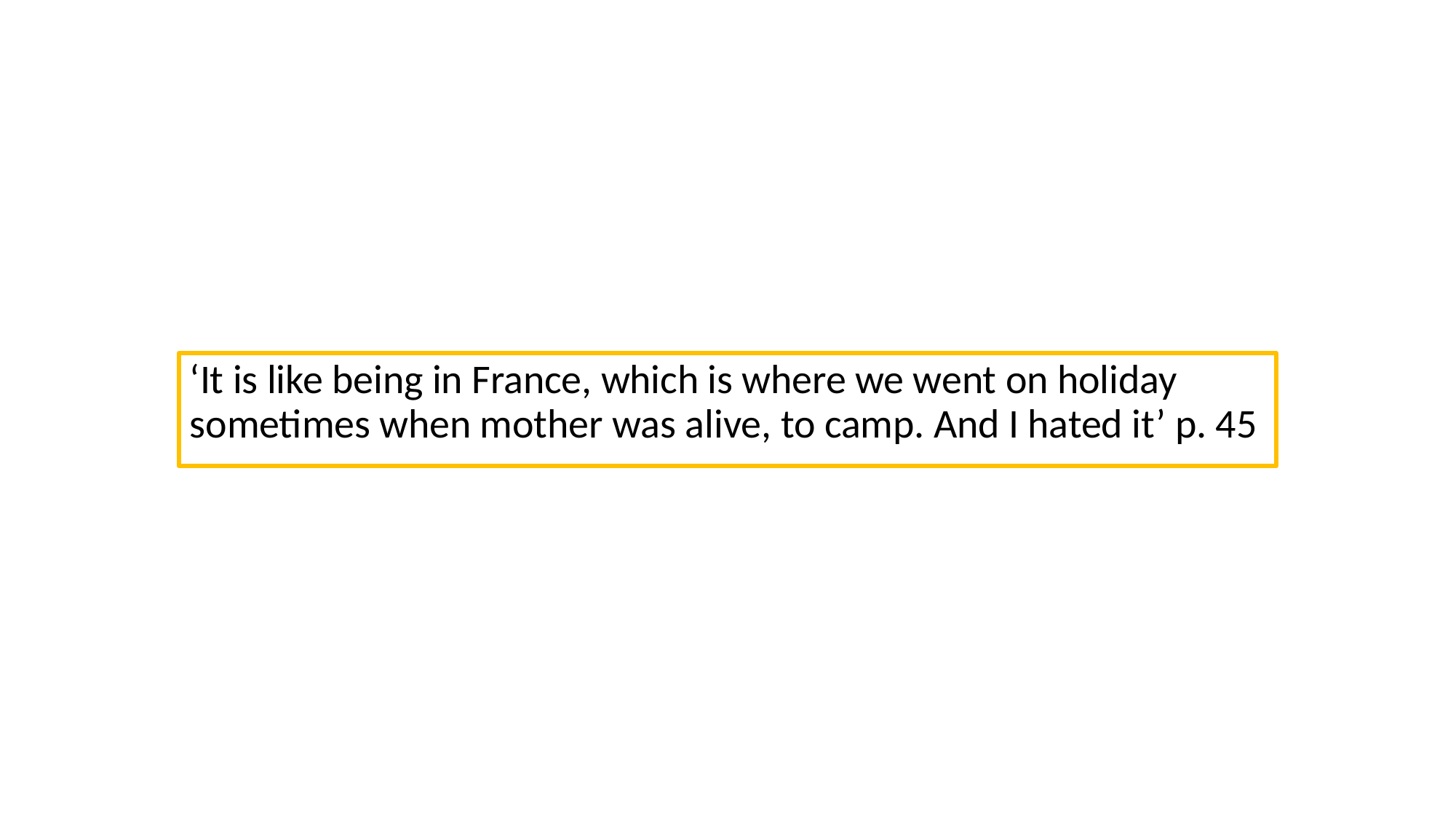

#
‘It is like being in France, which is where we went on holiday sometimes when mother was alive, to camp. And I hated it’ p. 45